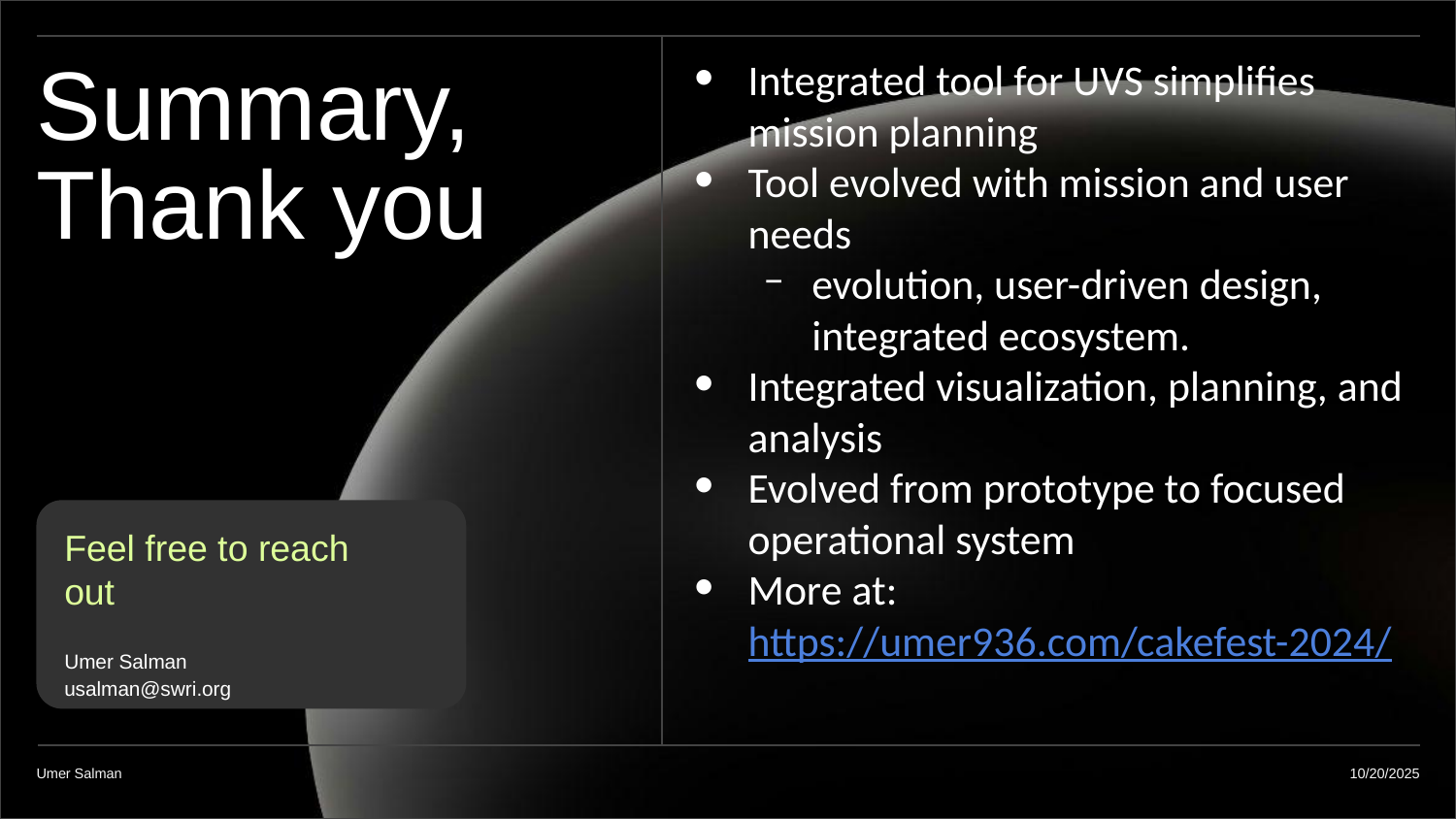

# Summary,
Thank you
Integrated tool for UVS simplifies mission planning
Tool evolved with mission and user needs
evolution, user-driven design, integrated ecosystem.
Integrated visualization, planning, and analysis
Evolved from prototype to focused operational system
More at: https://umer936.com/cakefest-2024/

Feel free to reach out

Umer Salman
usalman@swri.org

Umer Salman
10/20/2025